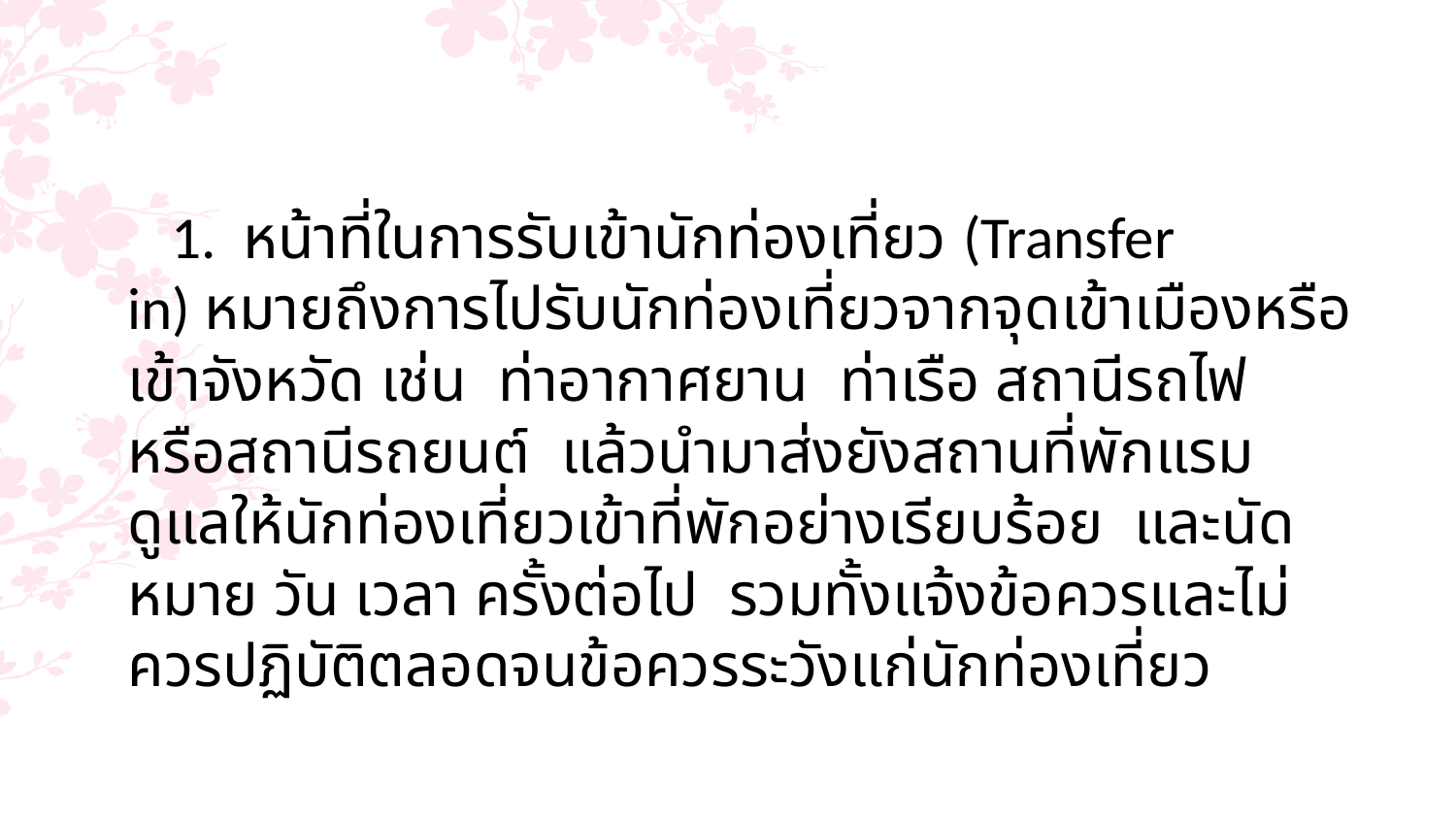

#
       1.  หน้าที่ในการรับเข้านักท่องเที่ยว (Transfer in) หมายถึงการไปรับนักท่องเที่ยวจากจุดเข้าเมืองหรือเข้าจังหวัด เช่น  ท่าอากาศยาน  ท่าเรือ สถานีรถไฟ  หรือสถานีรถยนต์  แล้วนำมาส่งยังสถานที่พักแรม  ดูแลให้นักท่องเที่ยวเข้าที่พักอย่างเรียบร้อย  และนัดหมาย วัน เวลา ครั้งต่อไป  รวมทั้งแจ้งข้อควรและไม่ควรปฏิบัติตลอดจนข้อควรระวังแก่นักท่องเที่ยว